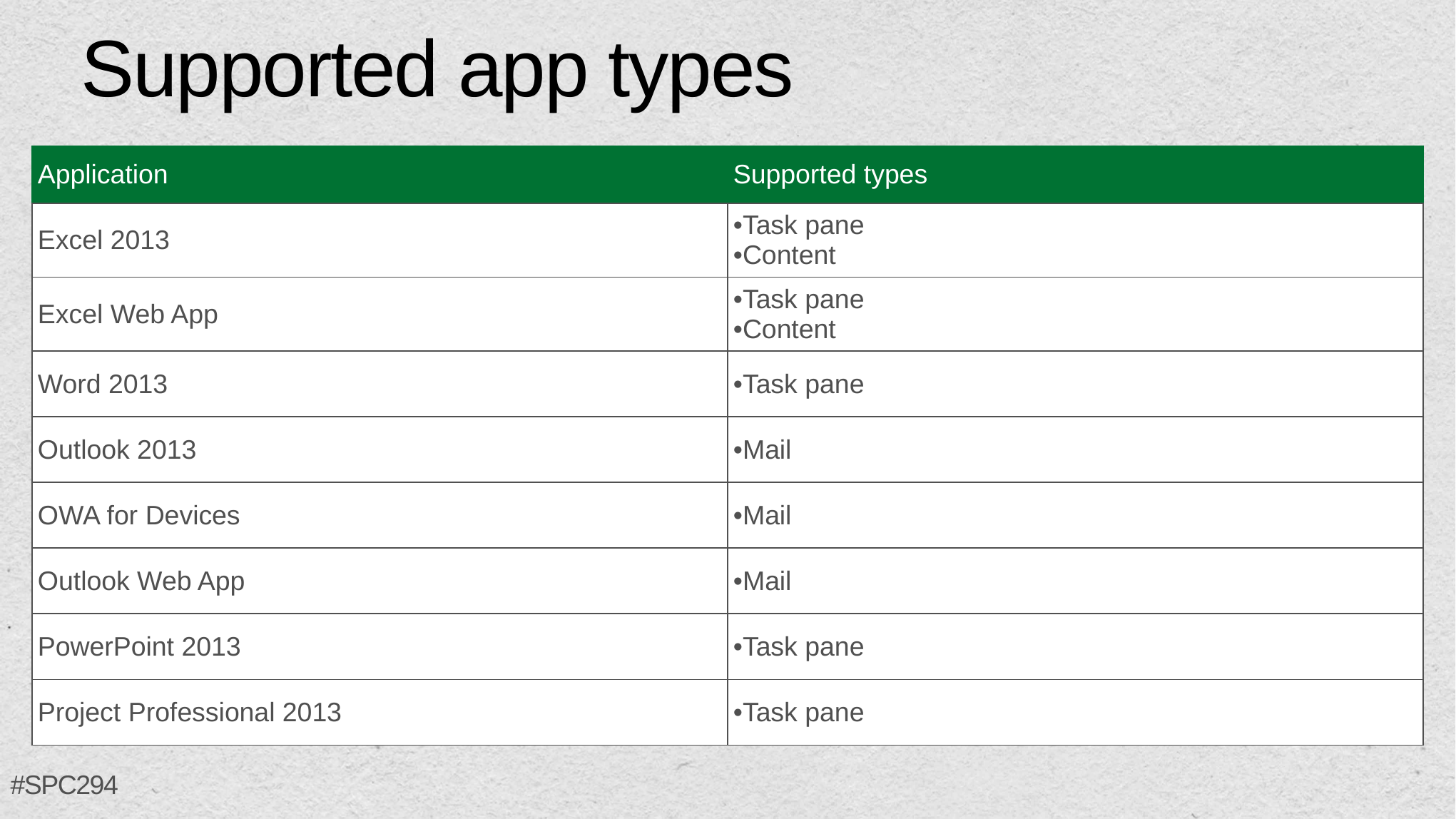

Supported app types
| Application | Supported types |
| --- | --- |
| Excel 2013 | Task pane Content |
| Excel Web App | Task pane Content |
| Word 2013 | Task pane |
| Outlook 2013 | Mail |
| OWA for Devices | Mail |
| Outlook Web App | Mail |
| PowerPoint 2013 | Task pane |
| Project Professional 2013 | Task pane |